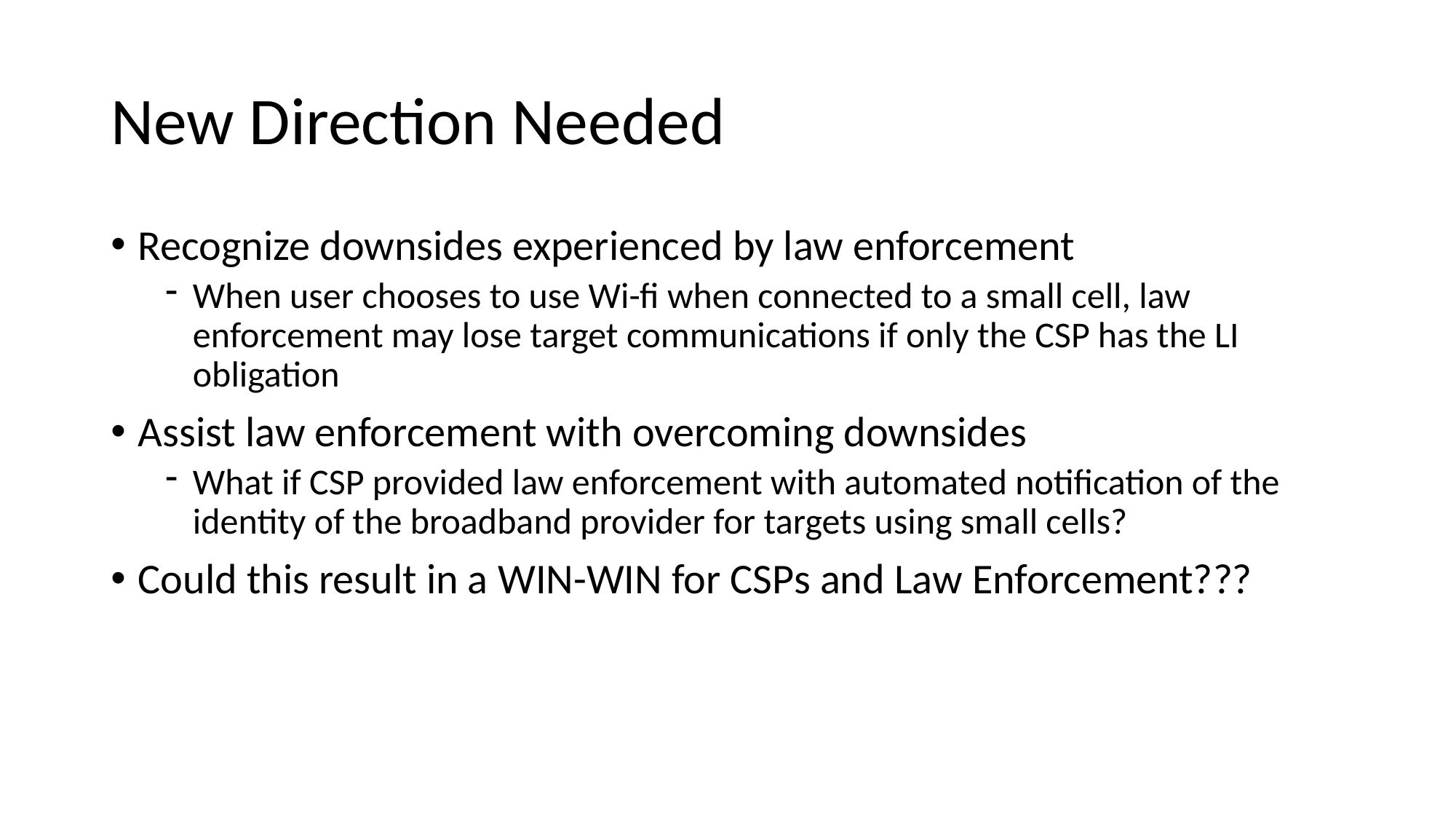

# New Direction Needed
Recognize downsides experienced by law enforcement
When user chooses to use Wi-fi when connected to a small cell, law enforcement may lose target communications if only the CSP has the LI obligation
Assist law enforcement with overcoming downsides
What if CSP provided law enforcement with automated notification of the identity of the broadband provider for targets using small cells?
Could this result in a WIN-WIN for CSPs and Law Enforcement???